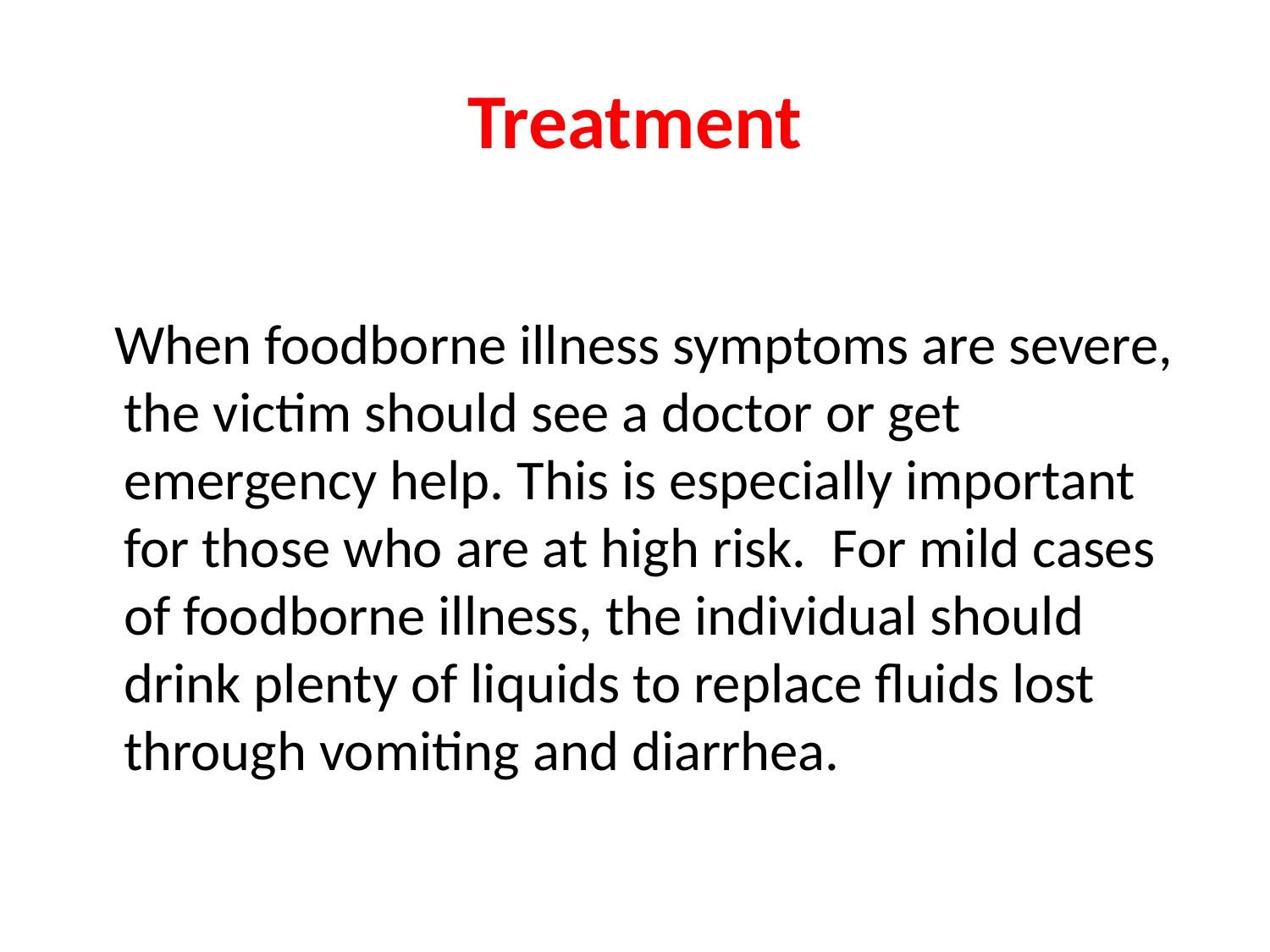

# Treatment

   When foodborne illness symptoms are severe, the victim should see a doctor or get emergency help. This is especially important for those who are at high risk.  For mild cases of foodborne illness, the individual should drink plenty of liquids to replace fluids lost through vomiting and diarrhea.